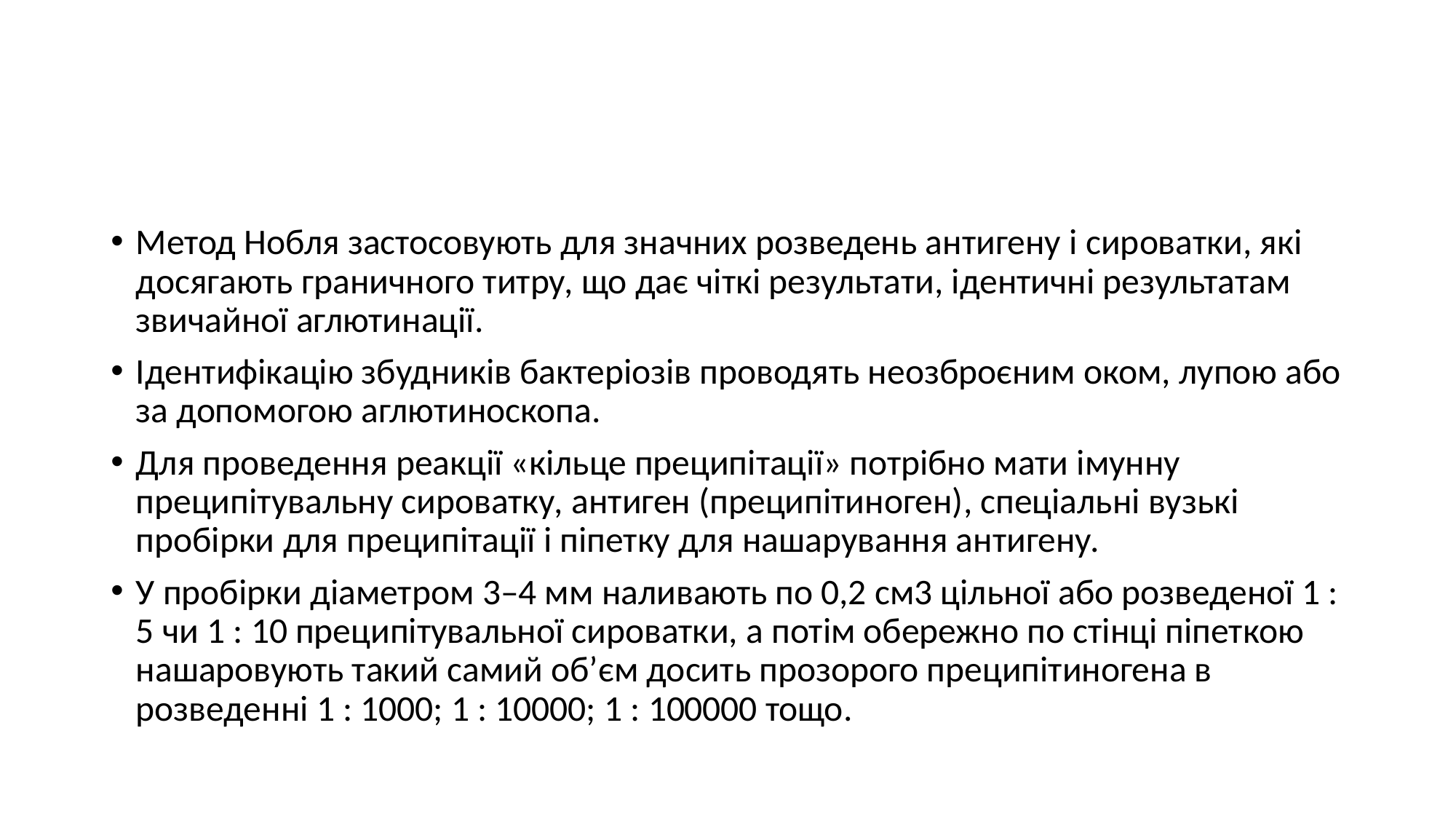

#
Метод Нобля застосовують для значних розведень антигену і сироватки, які досягають граничного титру, що дає чіткі результати, ідентичні результатам звичайної аглютинації.
Ідентифікацію збудників бактеріозів проводять неозброєним оком, лупою або за допомогою аглютиноскопа.
Для проведення реакції «кільце преципітації» потрібно мати імунну преципітувальну сироватку, антиген (преципітиноген), спеціальні вузькі пробірки для преципітації і піпетку для нашарування антигену.
У пробірки діаметром 3–4 мм наливають по 0,2 см3 цільної або розведеної 1 : 5 чи 1 : 10 преципітувальної сироватки, а потім обережно по стінці піпеткою нашаровують такий самий об’єм досить прозорого преципітиногена в розведенні 1 : 1000; 1 : 10000; 1 : 100000 тощо.